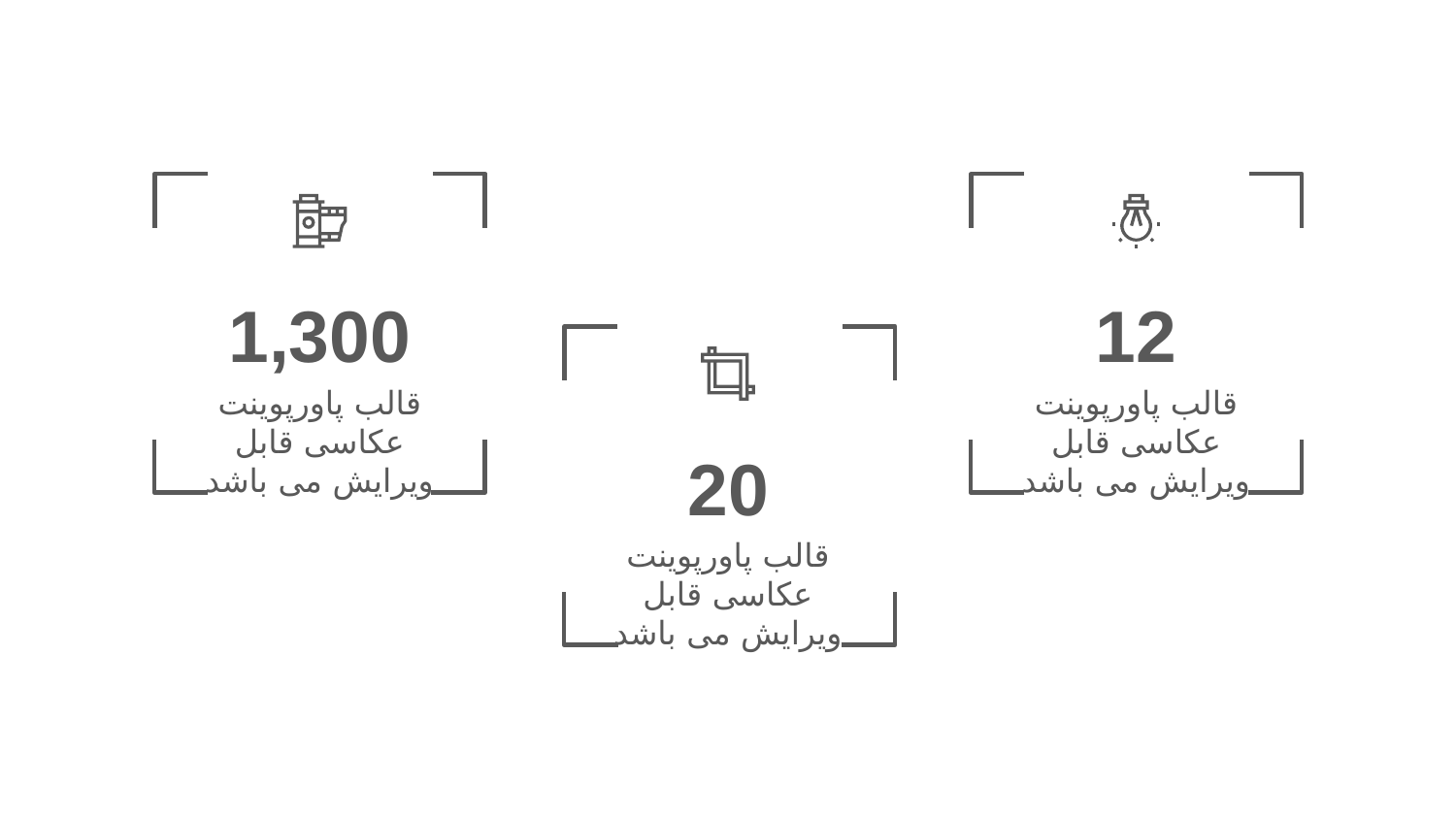

# 1,300
12

قالب پاورپوینت عکاسی قابل ویرایش می باشد
قالب پاورپوینت عکاسی قابل ویرایش می باشد
20
قالب پاورپوینت عکاسی قابل ویرایش می باشد